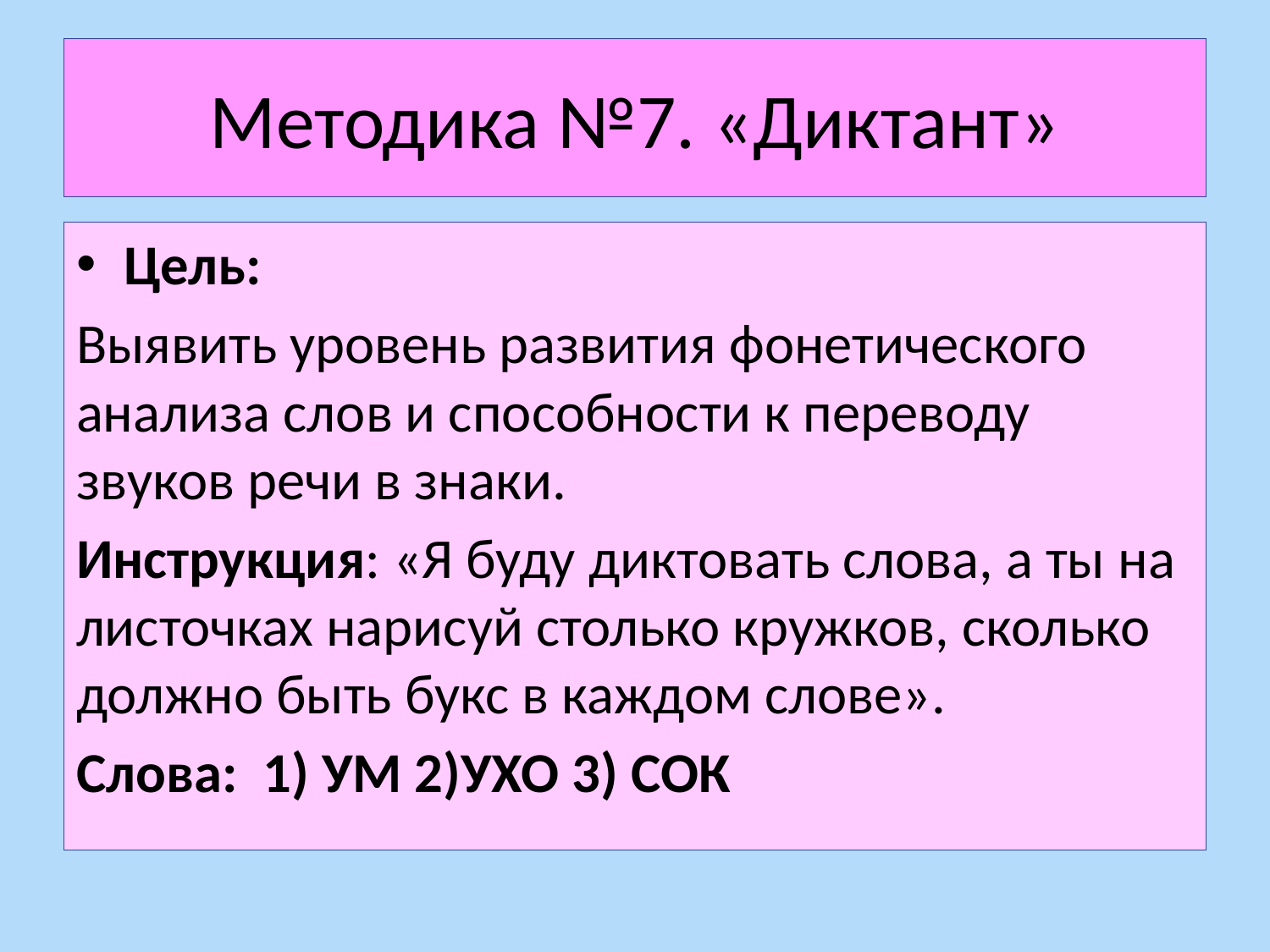

# Методика №7. «Диктант»
Цель:
Выявить уровень развития фонетического анализа слов и способности к переводу звуков речи в знаки.
Инструкция: «Я буду диктовать слова, а ты на листочках нарисуй столько кружков, сколько должно быть букс в каждом слове».
Слова:  1) УМ 2)УХО 3) СОК